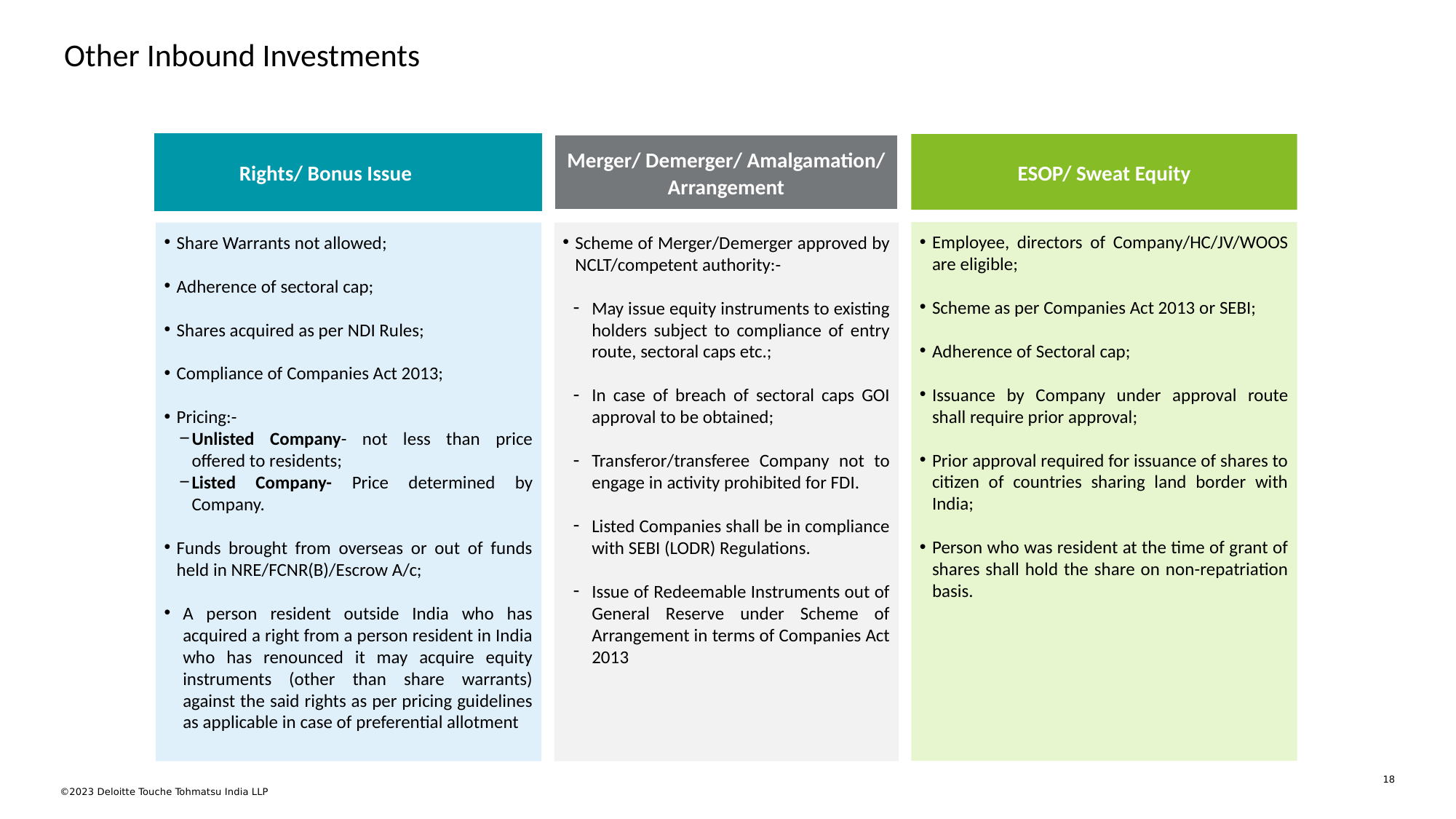

Other Inbound Investments
Rights/ Bonus Issue
Merger/ Demerger/ Amalgamation/ Arrangement
ESOP/ Sweat Equity
Employee, directors of Company/HC/JV/WOOS are eligible;

Scheme as per Companies Act 2013 or SEBI;

Adherence of Sectoral cap;

Issuance by Company under approval route shall require prior approval;

Prior approval required for issuance of shares to citizen of countries sharing land border with India;

Person who was resident at the time of grant of shares shall hold the share on non-repatriation basis.
Share Warrants not allowed;

Adherence of sectoral cap;

Shares acquired as per NDI Rules;

Compliance of Companies Act 2013;

Pricing:-
Unlisted Company- not less than price offered to residents;
Listed Company- Price determined by Company.

Funds brought from overseas or out of funds held in NRE/FCNR(B)/Escrow A/c;

A person resident outside India who has acquired a right from a person resident in India who has renounced it may acquire equity instruments (other than share warrants) against the said rights as per pricing guidelines as applicable in case of preferential allotment
Scheme of Merger/Demerger approved by NCLT/competent authority:-

May issue equity instruments to existing holders subject to compliance of entry route, sectoral caps etc.;

In case of breach of sectoral caps GOI approval to be obtained;

Transferor/transferee Company not to engage in activity prohibited for FDI.

Listed Companies shall be in compliance with SEBI (LODR) Regulations.

Issue of Redeemable Instruments out of General Reserve under Scheme of Arrangement in terms of Companies Act 2013